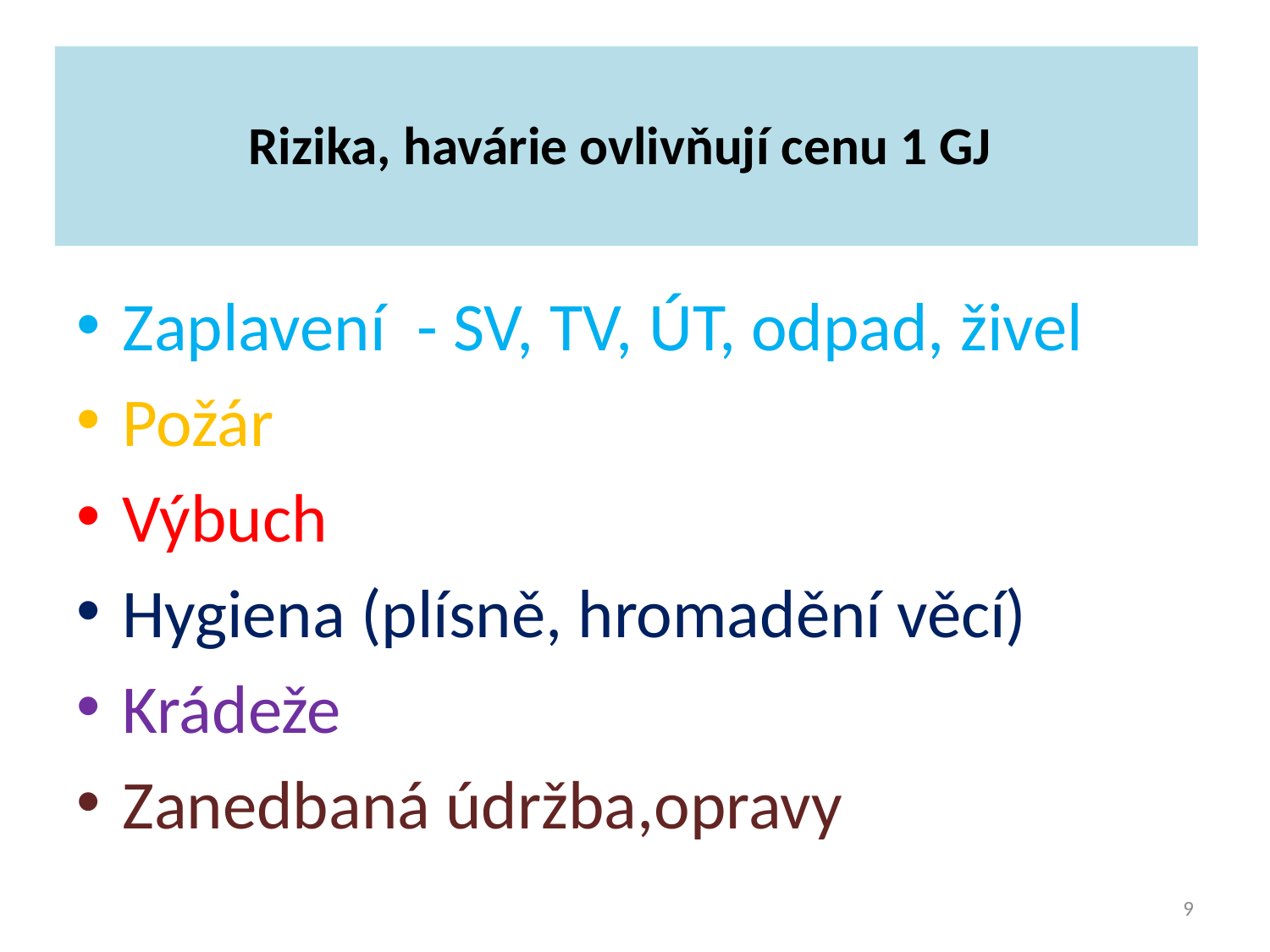

# Rizika, havárie ovlivňují cenu 1 GJ
Zaplavení  - SV, TV, ÚT, odpad, živel
Požár
Výbuch
Hygiena (plísně, hromadění věcí)
Krádeže
Zanedbaná údržba,opravy

9